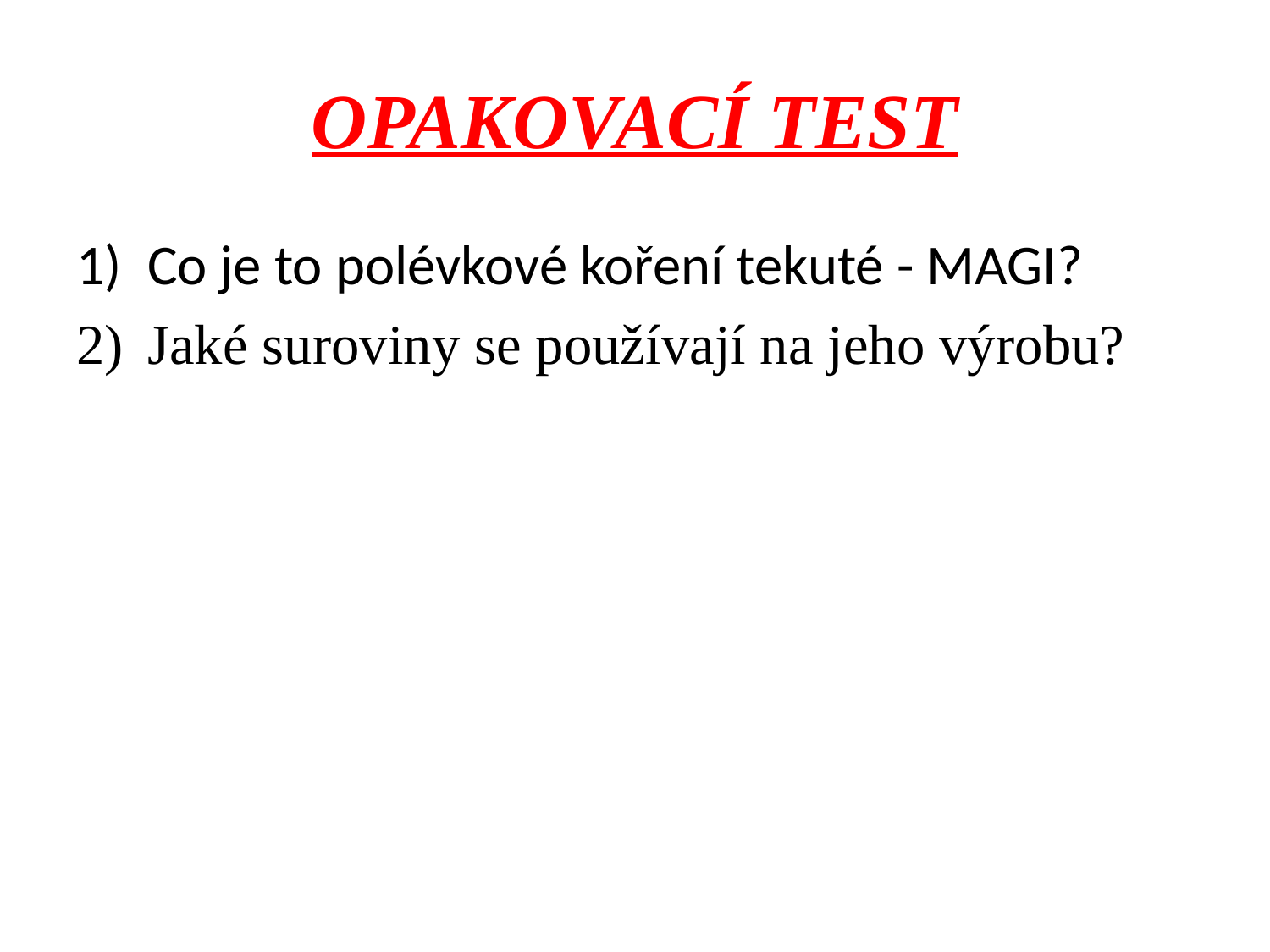

# OPAKOVACÍ TEST
Co je to polévkové koření tekuté - MAGI?
Jaké suroviny se používají na jeho výrobu?